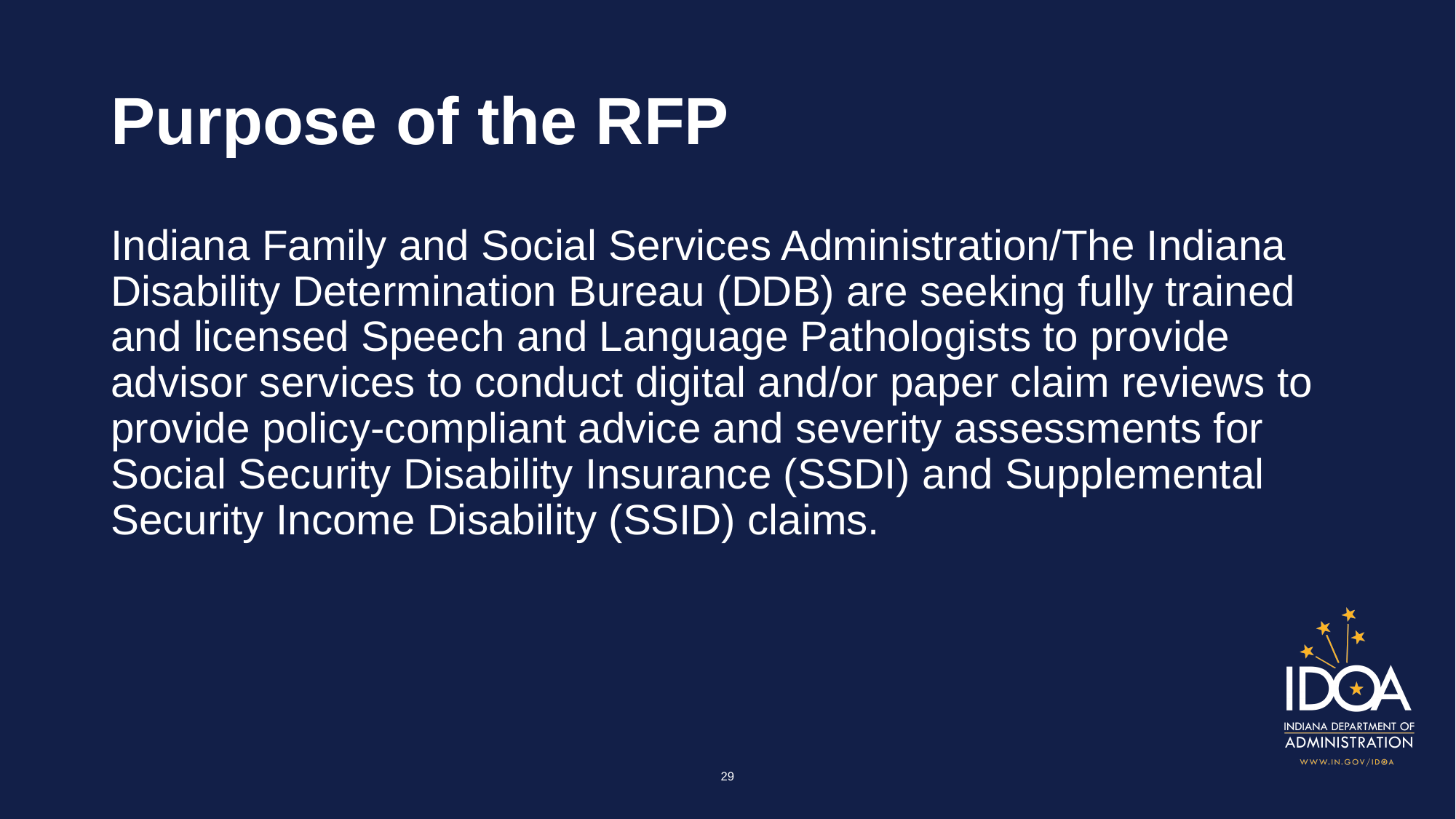

# Purpose of the RFP
Indiana Family and Social Services Administration/The Indiana Disability Determination Bureau (DDB) are seeking fully trained and licensed Speech and Language Pathologists to provide advisor services to conduct digital and/or paper claim reviews to provide policy‑compliant advice and severity assessments for Social Security Disability Insurance (SSDI) and Supplemental Security Income Disability (SSID) claims.
29